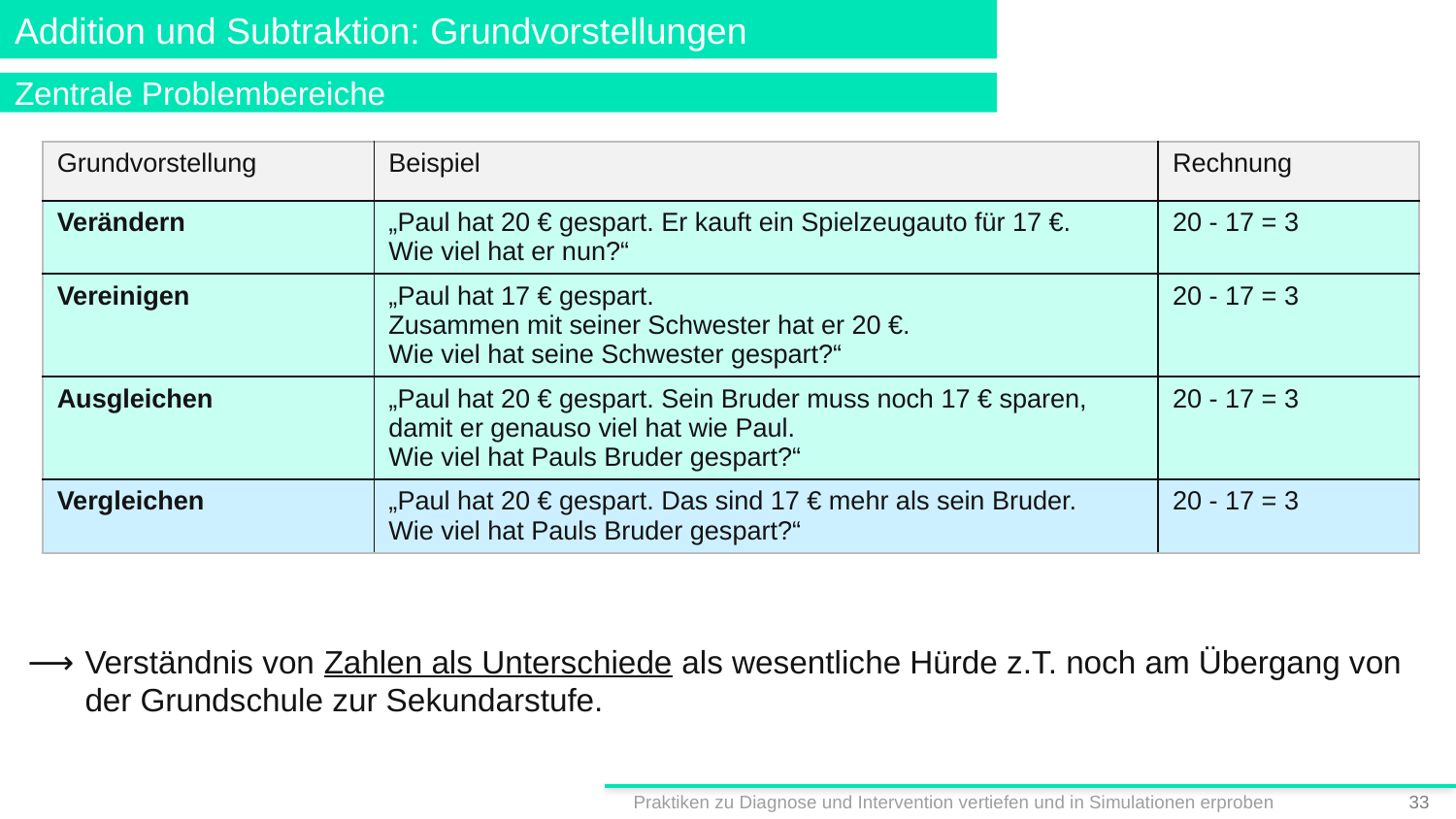

# Addition und Subtraktion: Grundvorstellungen

Zentrale Problembereiche
| Grundvorstellung | Beispiel | Rechnung |
| --- | --- | --- |
| Verändern | „Paul hat 20 € gespart. Er kauft ein Spielzeugauto für 17 €. Wie viel hat er nun?“ | 20 - 17 = 3 |
| Vereinigen | „Paul hat 17 € gespart. Zusammen mit seiner Schwester hat er 20 €. Wie viel hat seine Schwester gespart?“ | 20 - 17 = 3 |
| Ausgleichen | „Paul hat 20 € gespart. Sein Bruder muss noch 17 € sparen, damit er genauso viel hat wie Paul. Wie viel hat Pauls Bruder gespart?“ | 20 - 17 = 3 |
| Vergleichen | „Paul hat 20 € gespart. Das sind 17 € mehr als sein Bruder. Wie viel hat Pauls Bruder gespart?“ | 20 - 17 = 3 |
| Grundvorstellung | Beispiel | Rechnung |
| --- | --- | --- |
| Verändern | „Paul hat 20 € gespart. Er kauft ein Spielzeugauto für 17 €. Wie viel hat er nun?“ | 20 - 17 = 3 |
| Vereinigen | „Paul hat 17 € gespart. Zusammen mit seiner Schwester hat er 20 €. Wie viel hat seine Schwester gespart?“ | 20 - 17 = 3 |
| Ausgleichen | „Paul hat 20 € gespart. Sein Bruder muss noch 17 € sparen, damit er genauso viel hat wie Paul. Wie viel hat Pauls Bruder gespart?“ | 20 - 17 = 3 |
| Vergleichen | „Paul hat 20 € gespart. Das sind 17 € mehr als sein Bruder. Wie viel hat Pauls Bruder gespart?“ | 20 - 17 = 3 |
| Grundvorstellung | Beispiel | Rechnung |
| --- | --- | --- |
| Verändern | „Paul hat 20 € gespart. Er kauft ein Spielzeugauto für 17 €. Wie viel hat er nun?“ | 20 - 17 = 3 |
| Vereinigen | „Paul hat 17 € gespart. Zusammen mit seiner Schwester hat er 20 €. Wie viel hat seine Schwester gespart?“ | 20 - 17 = 3 |
| Ausgleichen | „Paul hat 20 € gespart. Sein Bruder muss noch 17 € sparen, damit er genauso viel hat wie Paul. Wie viel hat Pauls Bruder gespart?“ | 20 - 17 = 3 |
| Vergleichen | „Paul hat 20 € gespart. Das sind 17 € mehr als sein Bruder. Wie viel hat Pauls Bruder gespart?“ | 20 - 17 = 3 |
⟶	Verständnis von Zahlen als Unterschiede als wesentliche Hürde z.T. noch am Übergang von der Grundschule zur Sekundarstufe.
Praktiken zu Diagnose und Intervention vertiefen und in Simulationen erproben
33